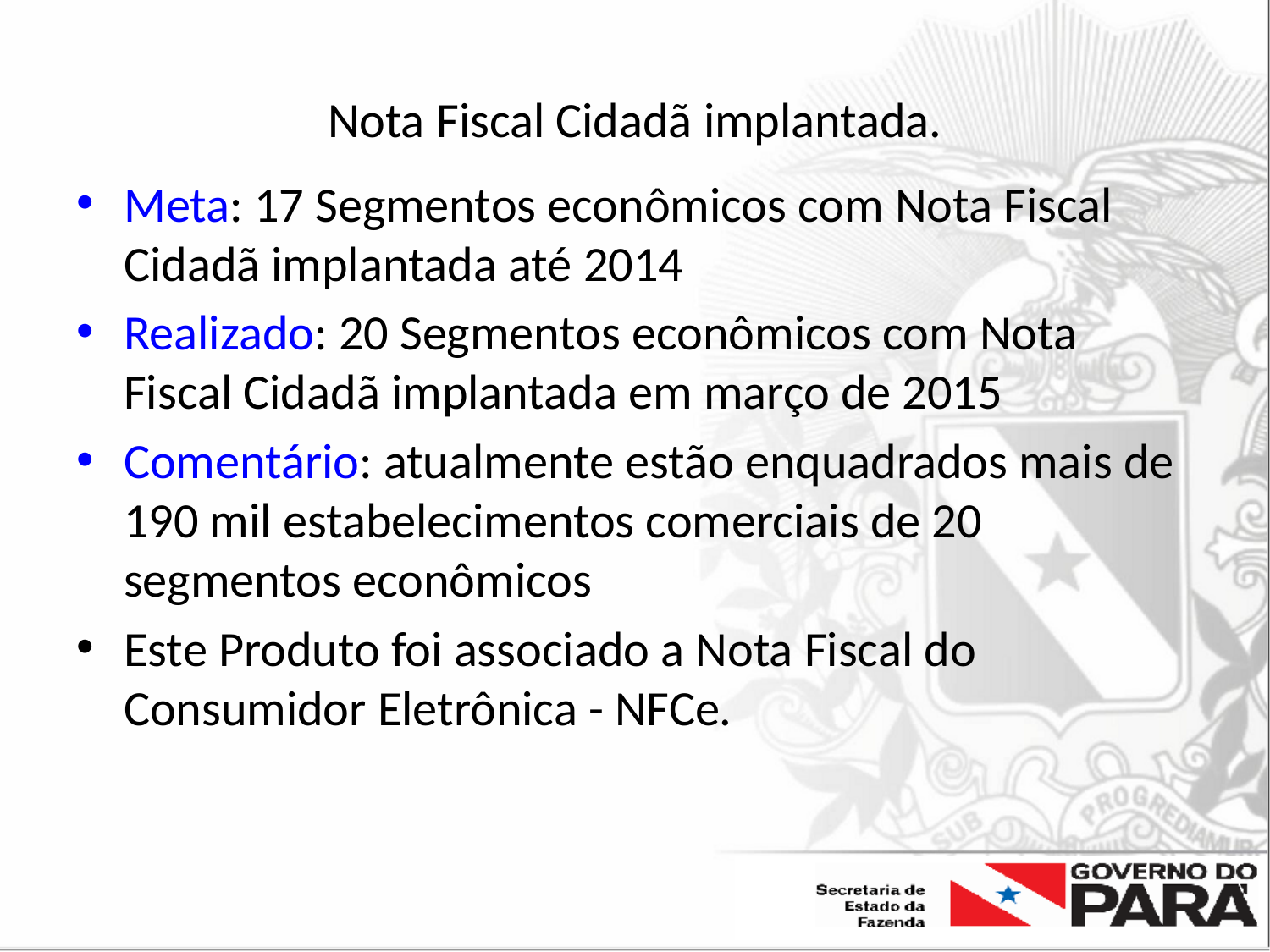

# Nota Fiscal Cidadã implantada.
Meta: 17 Segmentos econômicos com Nota Fiscal Cidadã implantada até 2014
Realizado: 20 Segmentos econômicos com Nota Fiscal Cidadã implantada em março de 2015
Comentário: atualmente estão enquadrados mais de 190 mil estabelecimentos comerciais de 20 segmentos econômicos
Este Produto foi associado a Nota Fiscal do Consumidor Eletrônica - NFCe.